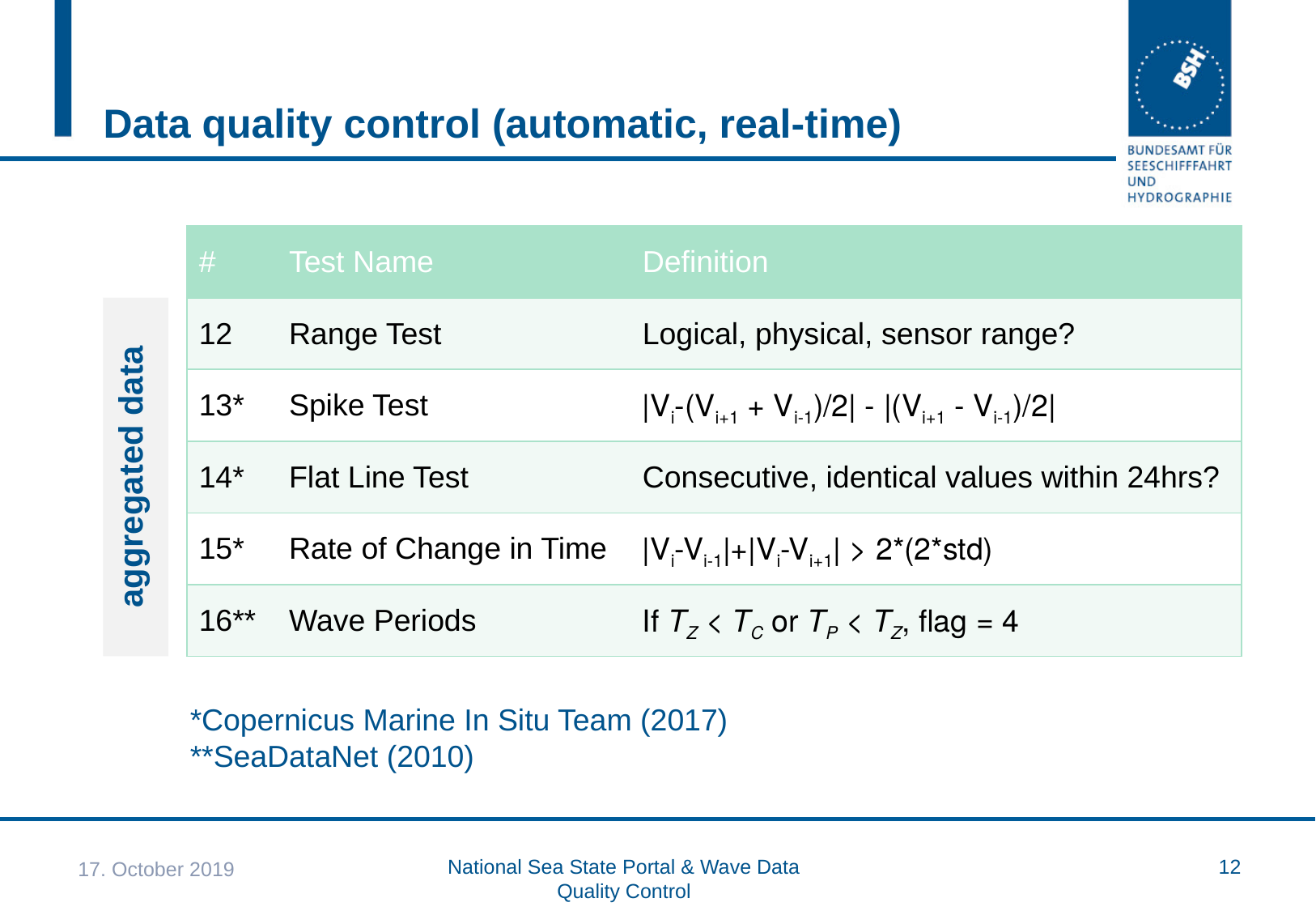

# Data quality control (automatic, real-time)
| # | Test Name | Definition |
| --- | --- | --- |
| 12 | Range Test | Logical, physical, sensor range? |
| 13\* | Spike Test | |Vi-(Vi+1 + Vi-1)/2| - |(Vi+1 - Vi-1)/2| |
| 14\* | Flat Line Test | Consecutive, identical values within 24hrs? |
| 15\* | Rate of Change in Time | |Vi-Vi-1|+|Vi-Vi+1| > 2\*(2\*std) |
| 16\*\* | Wave Periods | If TZ < TC or TP < TZ, flag = 4 |
aggregated data
*Copernicus Marine In Situ Team (2017)
**SeaDataNet (2010)
17. October 2019
National Sea State Portal & Wave Data Quality Control
12